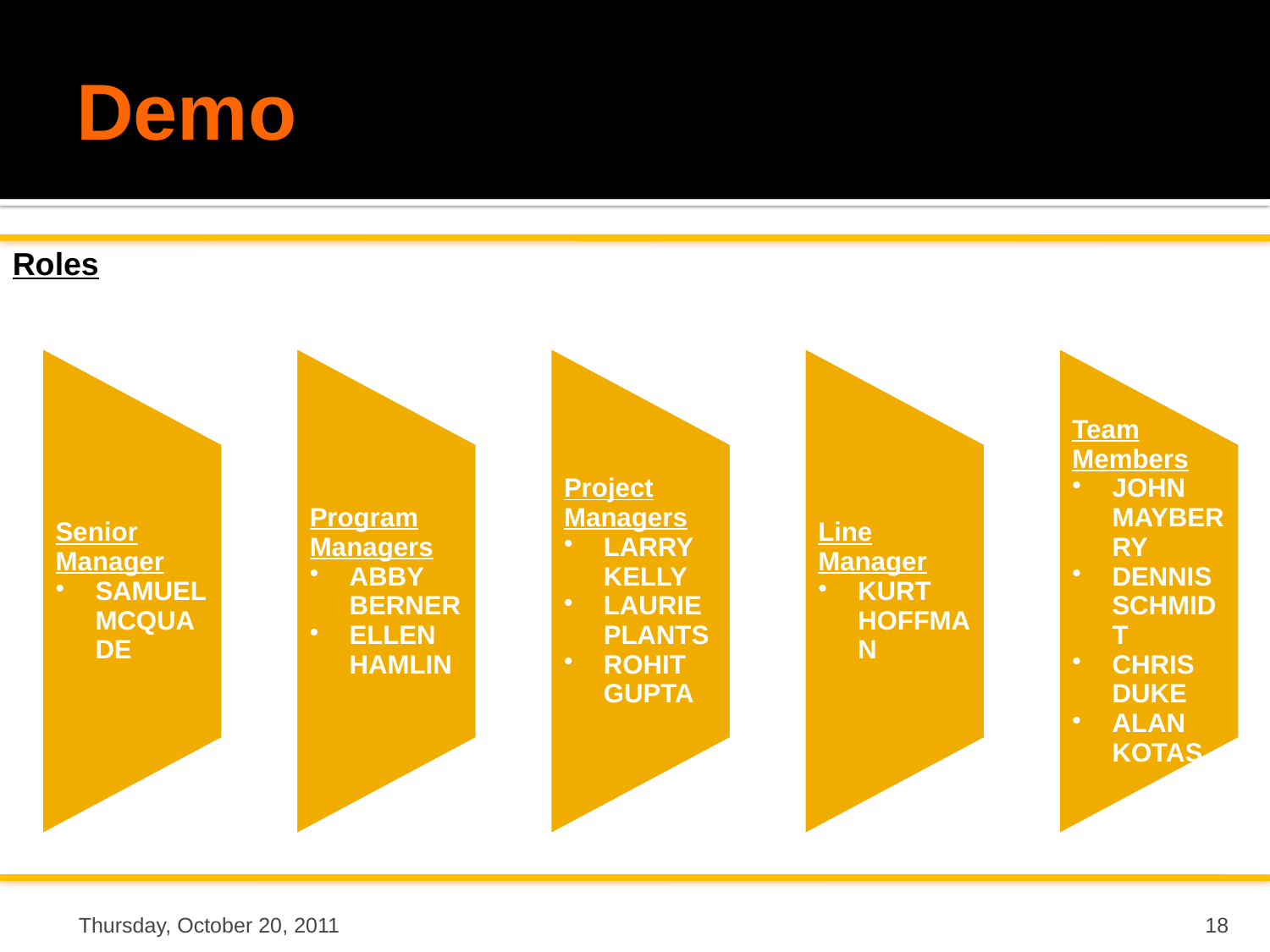

# Demo
Roles

Senior Manager
Program Managers
Team Members
Line Manager
Project Managers
SAMUEL MCQUADE
ABBY BERNER
ELLEN HAMLIN
KURT HOFFMAN
LARRY KELLY
LAURIE PLANTS
ROHIT GUPTA
JOHN MAYBERRY
DENNIS SCHMIDT
CHRIS DUKE
ALAN KOTAS
Thursday, October 20, 2011
18